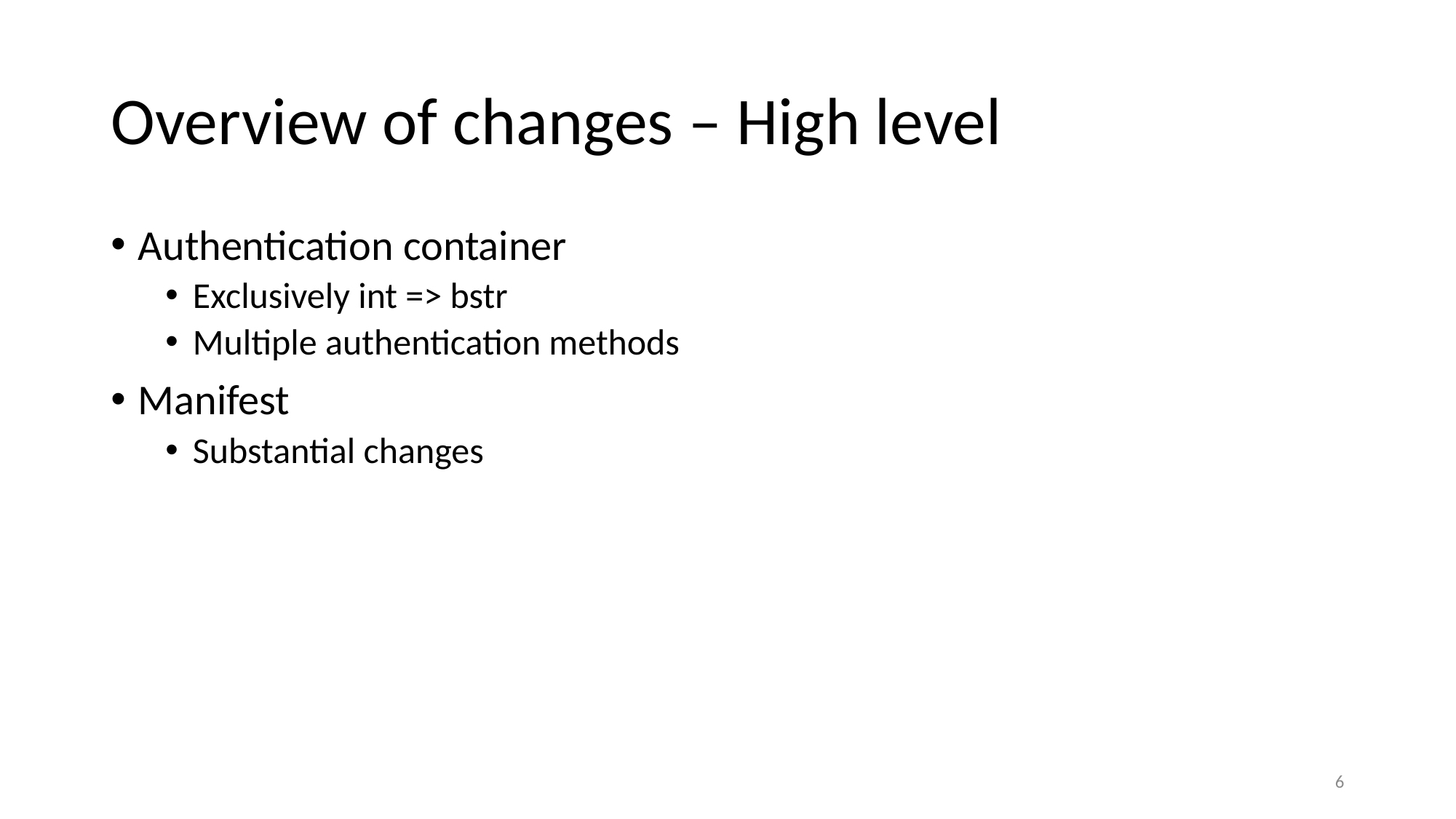

# Overview of changes – High level
Authentication container
Exclusively int => bstr
Multiple authentication methods
Manifest
Substantial changes

6